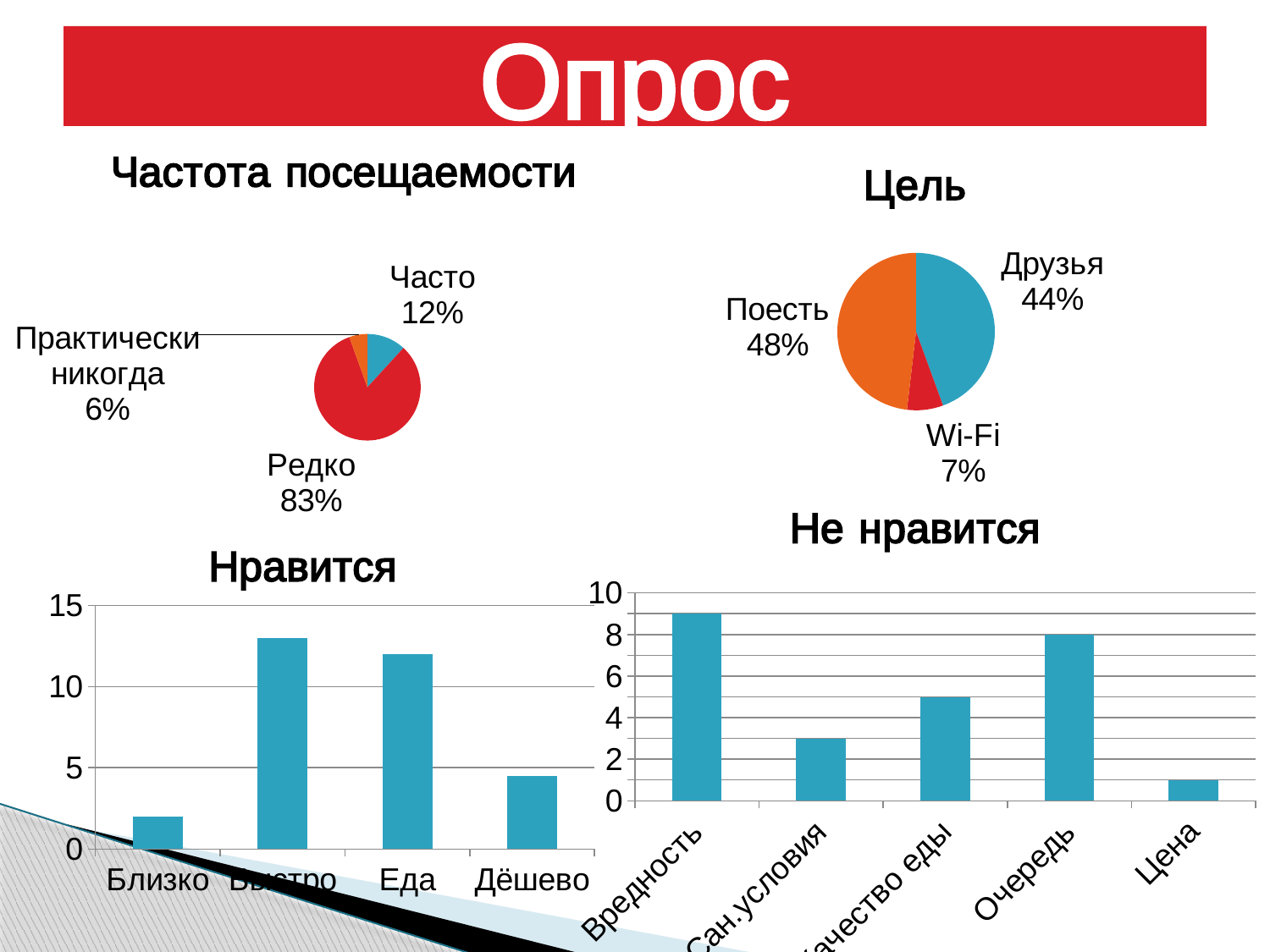

# Опрос

### Chart: Частота посещаемости

| Category | Частота посещаемости |
|---|---|
| Часто | 3.0 |
| Редко | 21.0 |
| Практически никогда | 1.4 |

### Chart: Цель

| Category | Цель |
|---|---|
| Друзья | 12.0 |
| Wi-Fi | 2.0 |
| Поесть | 13.0 |

### Chart: Не нравится

| Category | Не нравится |
|---|---|
| Вредность | 9.0 |
| Сан.условия | 3.0 |
| Качество еды | 5.0 |
| Очередь | 8.0 |
| Цена | 1.0 |

### Chart: Нравится

| Category | Что нравится |
|---|---|
| Близко | 2.0 |
| Быстро | 13.0 |
| Еда | 12.0 |
| Дёшево | 4.5 |